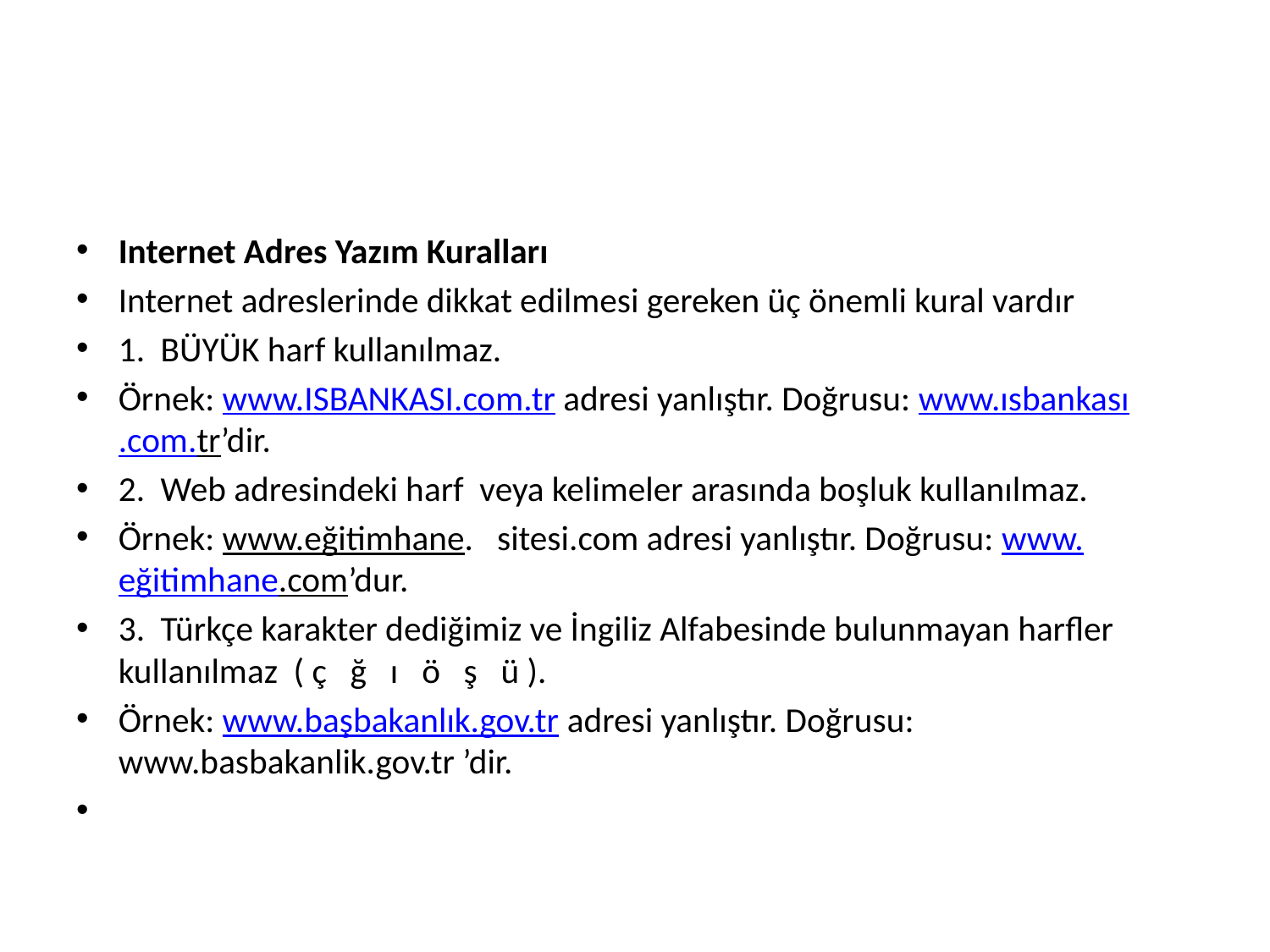

#
Internet Adres Yazım Kuralları
Internet adreslerinde dikkat edilmesi gereken üç önemli kural vardır
1.  BÜYÜK harf kullanılmaz.
Örnek: www.ISBANKASI.com.tr adresi yanlıştır. Doğrusu: www.ısbankası.com.tr’dir.
2.  Web adresindeki harf  veya kelimeler arasında boşluk kullanılmaz.
Örnek: www.eğitimhane.   sitesi.com adresi yanlıştır. Doğrusu: www.eğitimhane.com’dur.
3.  Türkçe karakter dediğimiz ve İngiliz Alfabesinde bulunmayan harfler kullanılmaz  ( ç   ğ   ı   ö   ş   ü ).
Örnek: www.başbakanlık.gov.tr adresi yanlıştır. Doğrusu: www.basbakanlik.gov.tr ’dir.